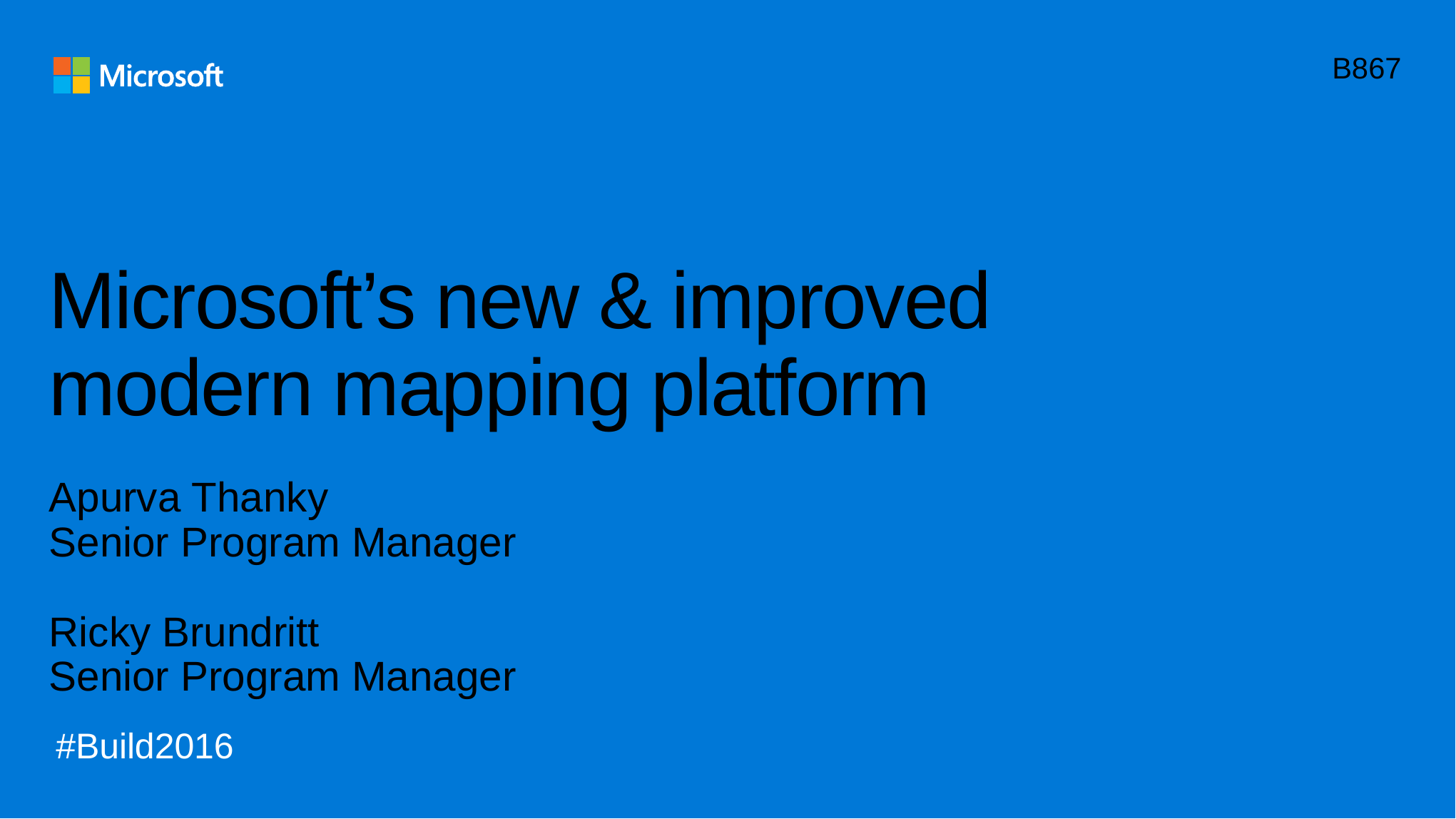

B867
# Microsoft’s new & improved modern mapping platform
Apurva Thanky
Senior Program Manager

Ricky Brundritt
Senior Program Manager